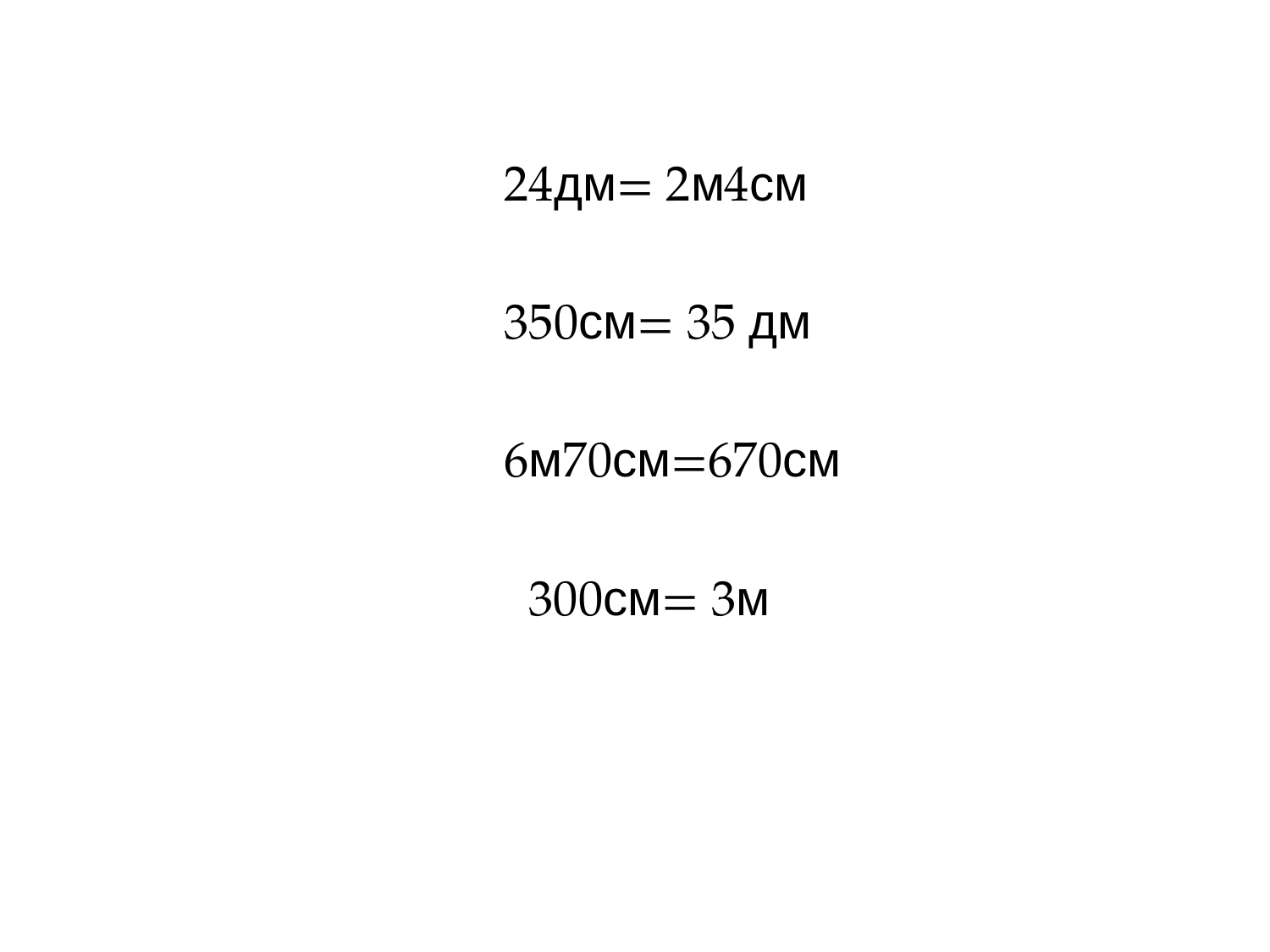

24дм= 2м4см

                     350см= 35 дм

                     6м70см=670см

                       300см= 3м